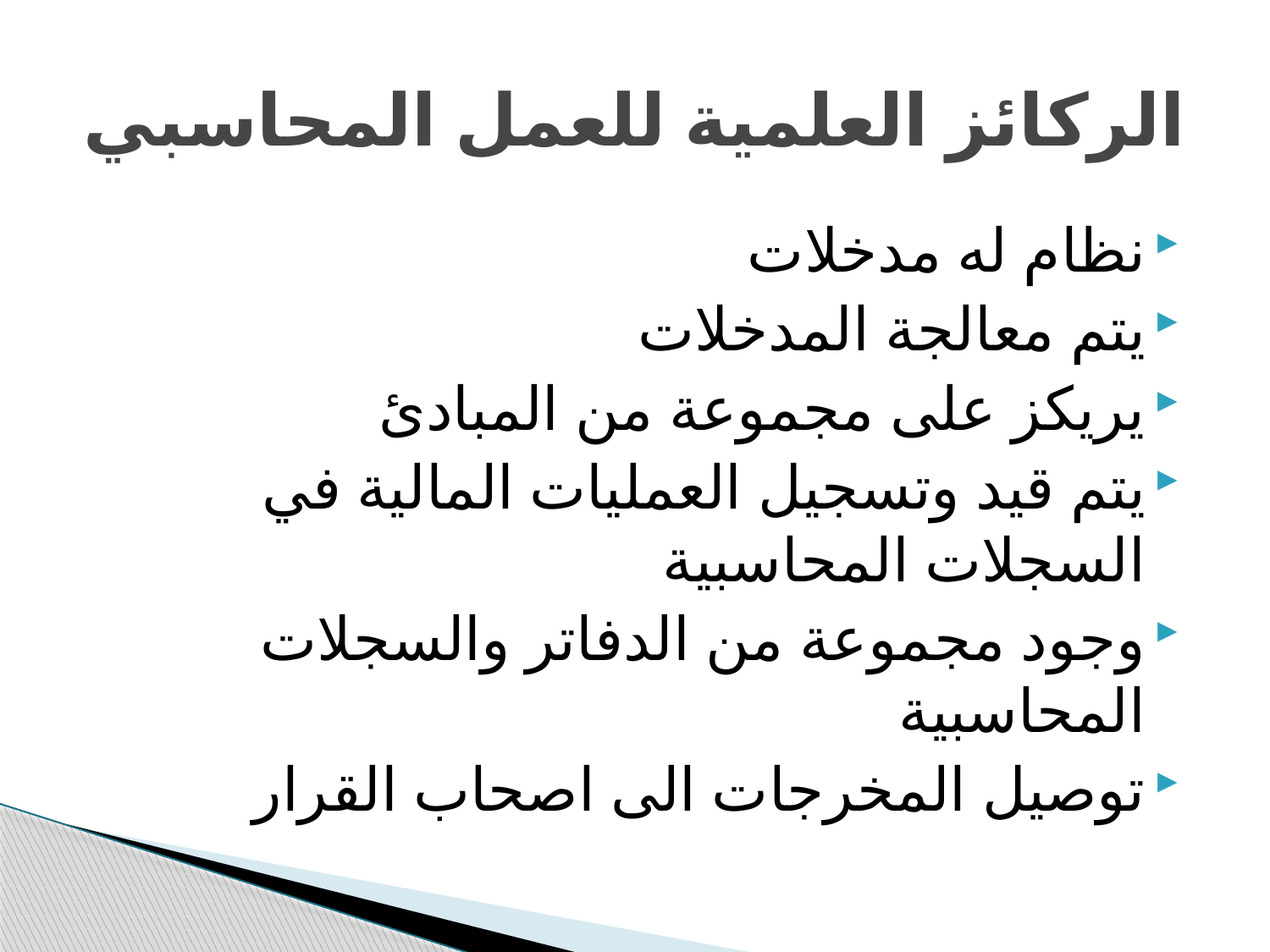

# الركائز العلمية للعمل المحاسبي
نظام له مدخلات
يتم معالجة المدخلات
يريكز على مجموعة من المبادئ
يتم قيد وتسجيل العمليات المالية في السجلات المحاسبية
وجود مجموعة من الدفاتر والسجلات المحاسبية
توصيل المخرجات الى اصحاب القرار